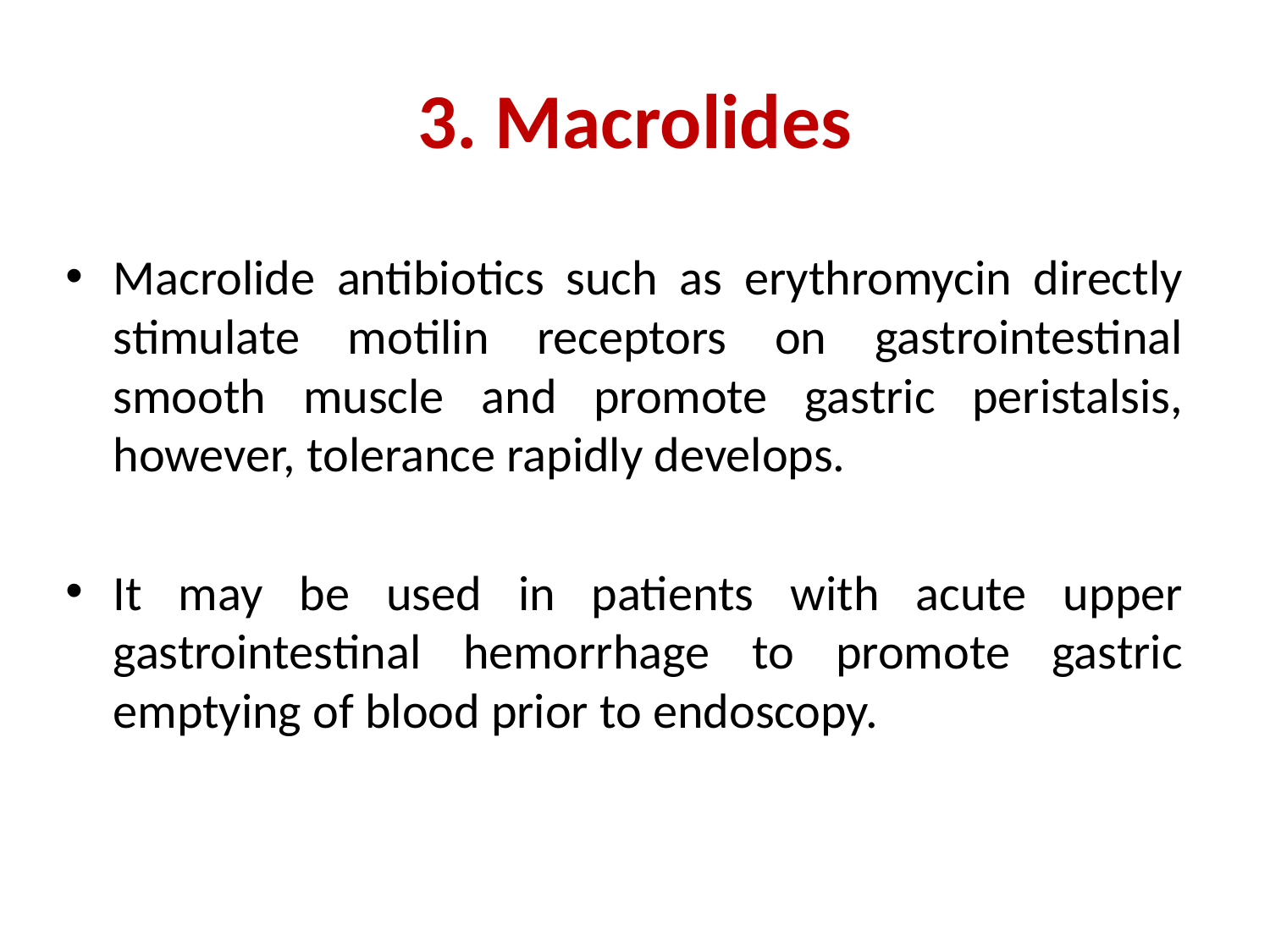

# 3. Macrolides
Macrolide antibiotics such as erythromycin directly stimulate motilin receptors on gastrointestinal smooth muscle and promote gastric peristalsis, however, tolerance rapidly develops.

It may be used in patients with acute upper gastrointestinal hemorrhage to promote gastric emptying of blood prior to endoscopy.